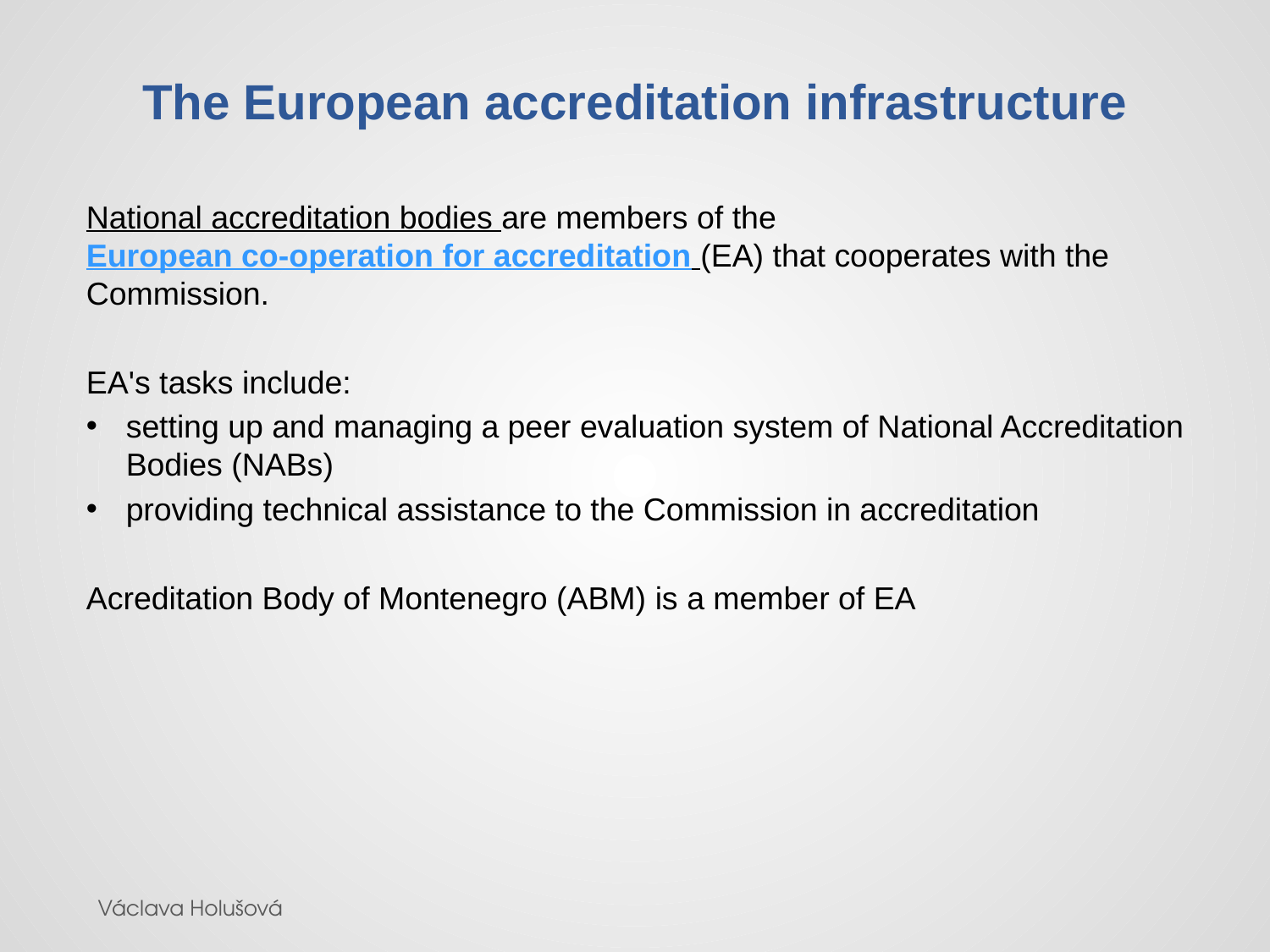

# The European accreditation infrastructure

National accreditation bodies are members of the European co-operation for accreditation (EA) that cooperates with the Commission.

EA's tasks include:
setting up and managing a peer evaluation system of National Accreditation Bodies (NABs)
providing technical assistance to the Commission in accreditation

Acreditation Body of Montenegro (ABM) is a member of EA

Václava Holušová